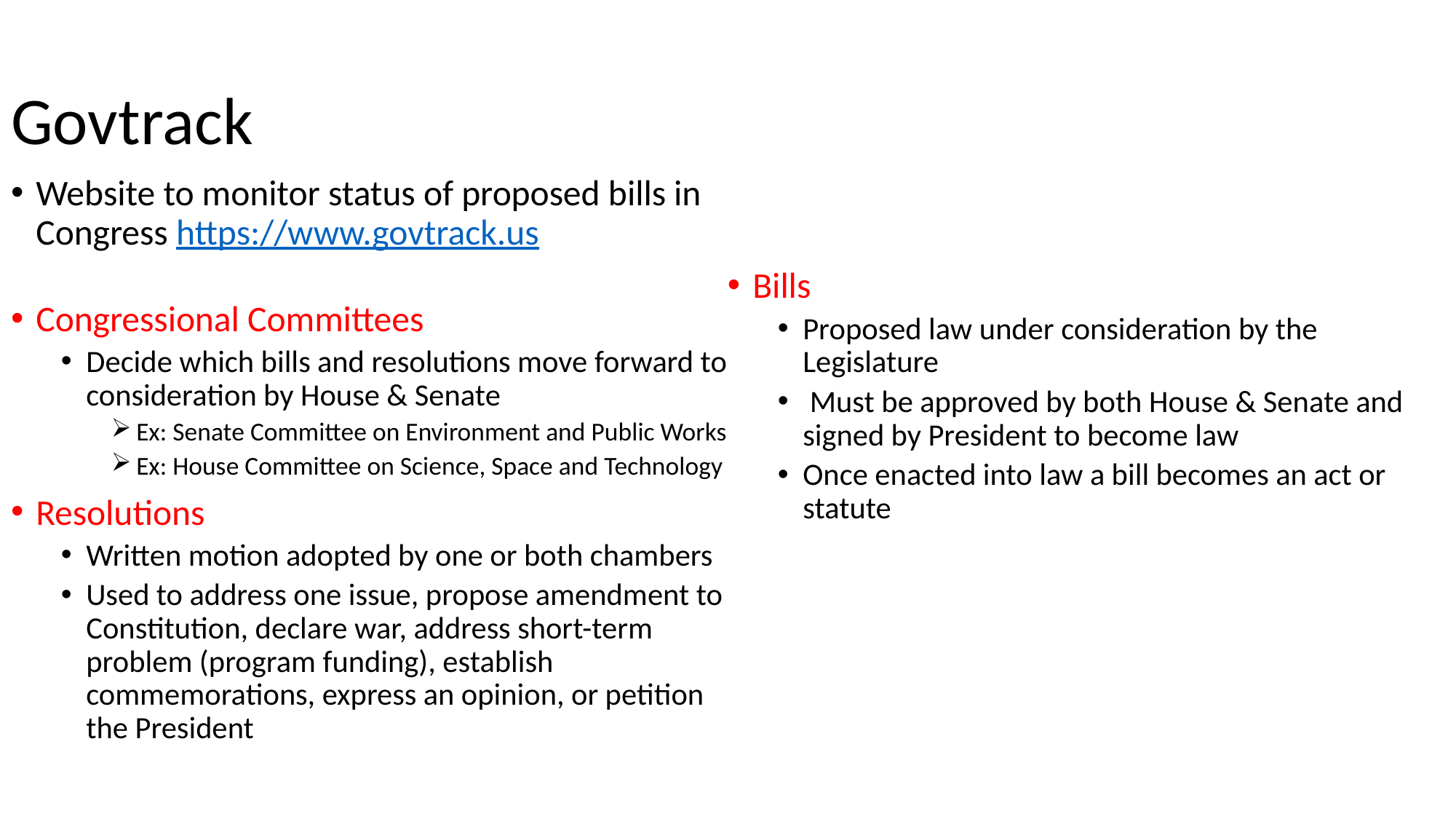

# Govtrack
Website to monitor status of proposed bills in Congress https://www.govtrack.us

Congressional Committees
Decide which bills and resolutions move forward to consideration by House & Senate
Ex: Senate Committee on Environment and Public Works
Ex: House Committee on Science, Space and Technology
Resolutions
Written motion adopted by one or both chambers
Used to address one issue, propose amendment to Constitution, declare war, address short-term problem (program funding), establish commemorations, express an opinion, or petition the President

Bills
Proposed law under consideration by the Legislature
 Must be approved by both House & Senate and signed by President to become law
Once enacted into law a bill becomes an act or statute